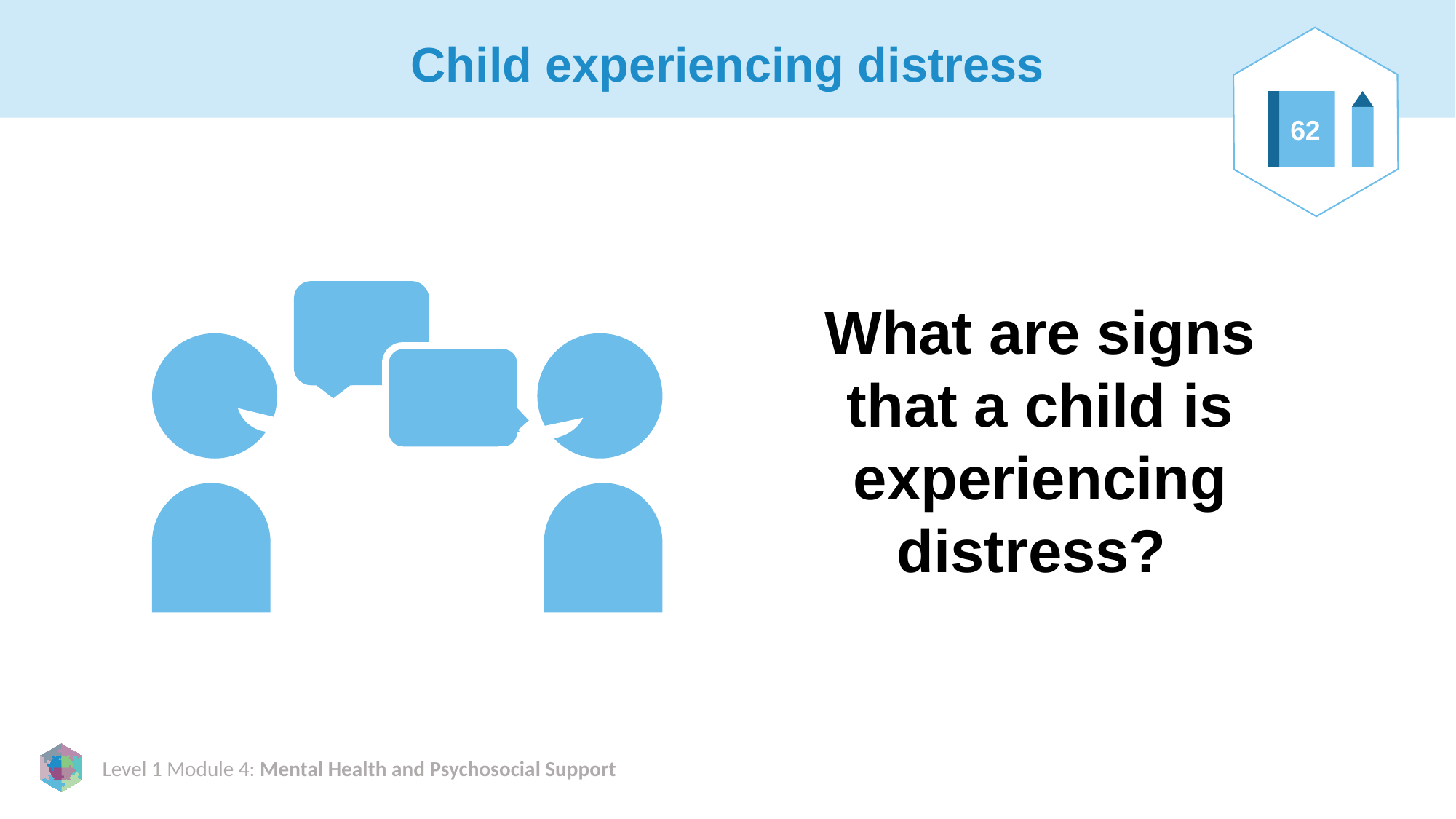

# Child experiencing distress

62

What are signs that a child is experiencing distress?